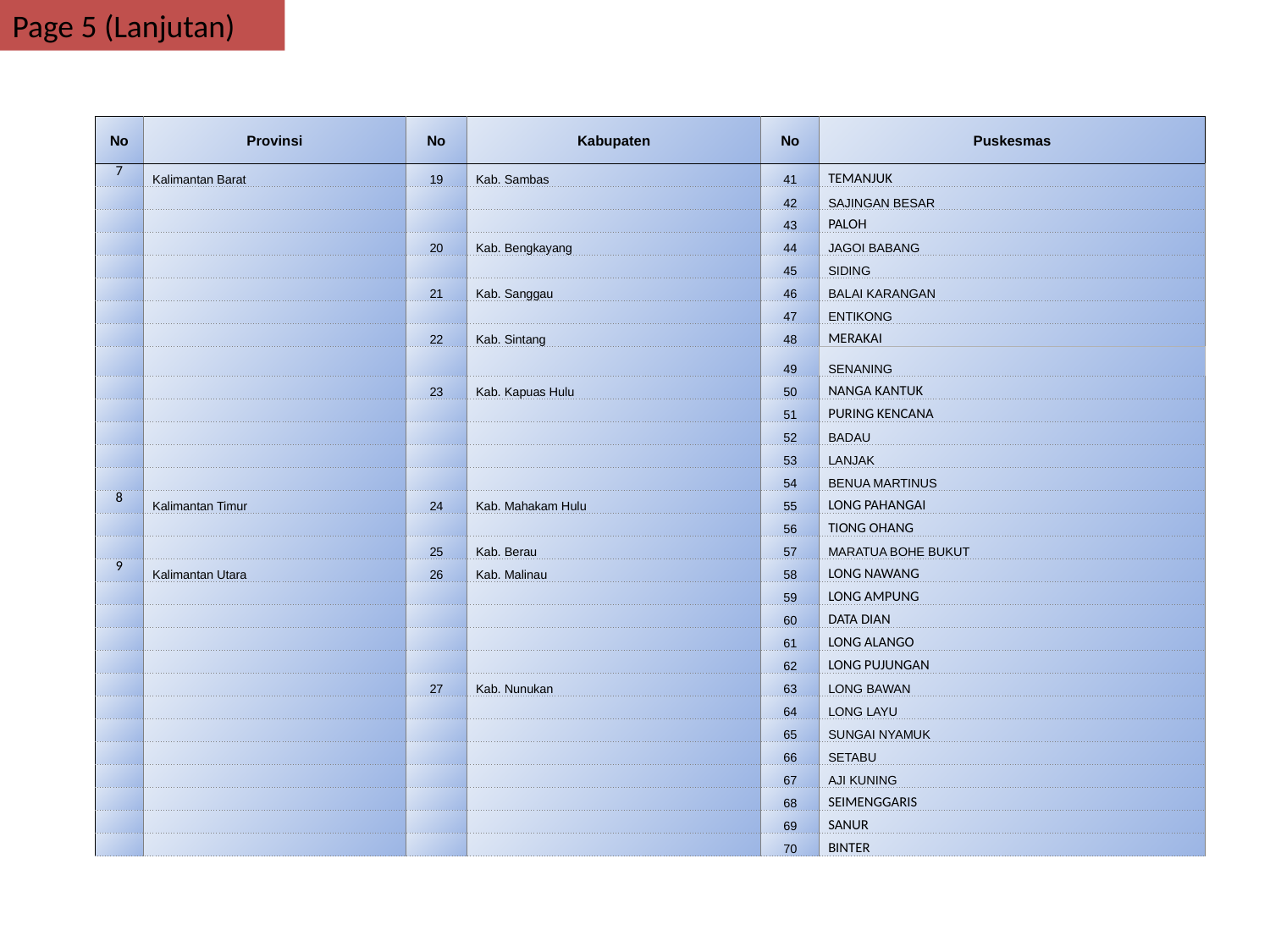

Page 5 (Lanjutan)
| No | Provinsi | No | Kabupaten | No | Puskesmas |
| --- | --- | --- | --- | --- | --- |
| 7 | Kalimantan Barat | 19 | Kab. Sambas | 41 | TEMANJUK |
|  |  |  |  | 42 | SAJINGAN BESAR |
|  |  |  |  | 43 | PALOH |
|  |  | 20 | Kab. Bengkayang | 44 | JAGOI BABANG |
|  |  |  |  | 45 | SIDING |
|  |  | 21 | Kab. Sanggau | 46 | BALAI KARANGAN |
|  |  |  |  | 47 | ENTIKONG |
|  |  | 22 | Kab. Sintang | 48 | MERAKAI |
|  |  |  |  | 49 | SENANING |
|  |  | 23 | Kab. Kapuas Hulu | 50 | NANGA KANTUK |
|  |  |  |  | 51 | PURING KENCANA |
|  |  |  |  | 52 | BADAU |
|  |  |  |  | 53 | LANJAK |
|  |  |  |  | 54 | BENUA MARTINUS |
| 8 | Kalimantan Timur | 24 | Kab. Mahakam Hulu | 55 | LONG PAHANGAI |
|  |  |  |  | 56 | TIONG OHANG |
|  |  | 25 | Kab. Berau | 57 | MARATUA BOHE BUKUT |
| 9 | Kalimantan Utara | 26 | Kab. Malinau | 58 | LONG NAWANG |
|  |  |  |  | 59 | LONG AMPUNG |
|  |  |  |  | 60 | DATA DIAN |
|  |  |  |  | 61 | LONG ALANGO |
|  |  |  |  | 62 | LONG PUJUNGAN |
|  |  | 27 | Kab. Nunukan | 63 | LONG BAWAN |
|  |  |  |  | 64 | LONG LAYU |
|  |  |  |  | 65 | SUNGAI NYAMUK |
|  |  |  |  | 66 | SETABU |
|  |  |  |  | 67 | AJI KUNING |
|  |  |  |  | 68 | SEIMENGGARIS |
|  |  |  |  | 69 | SANUR |
|  |  |  |  | 70 | BINTER |